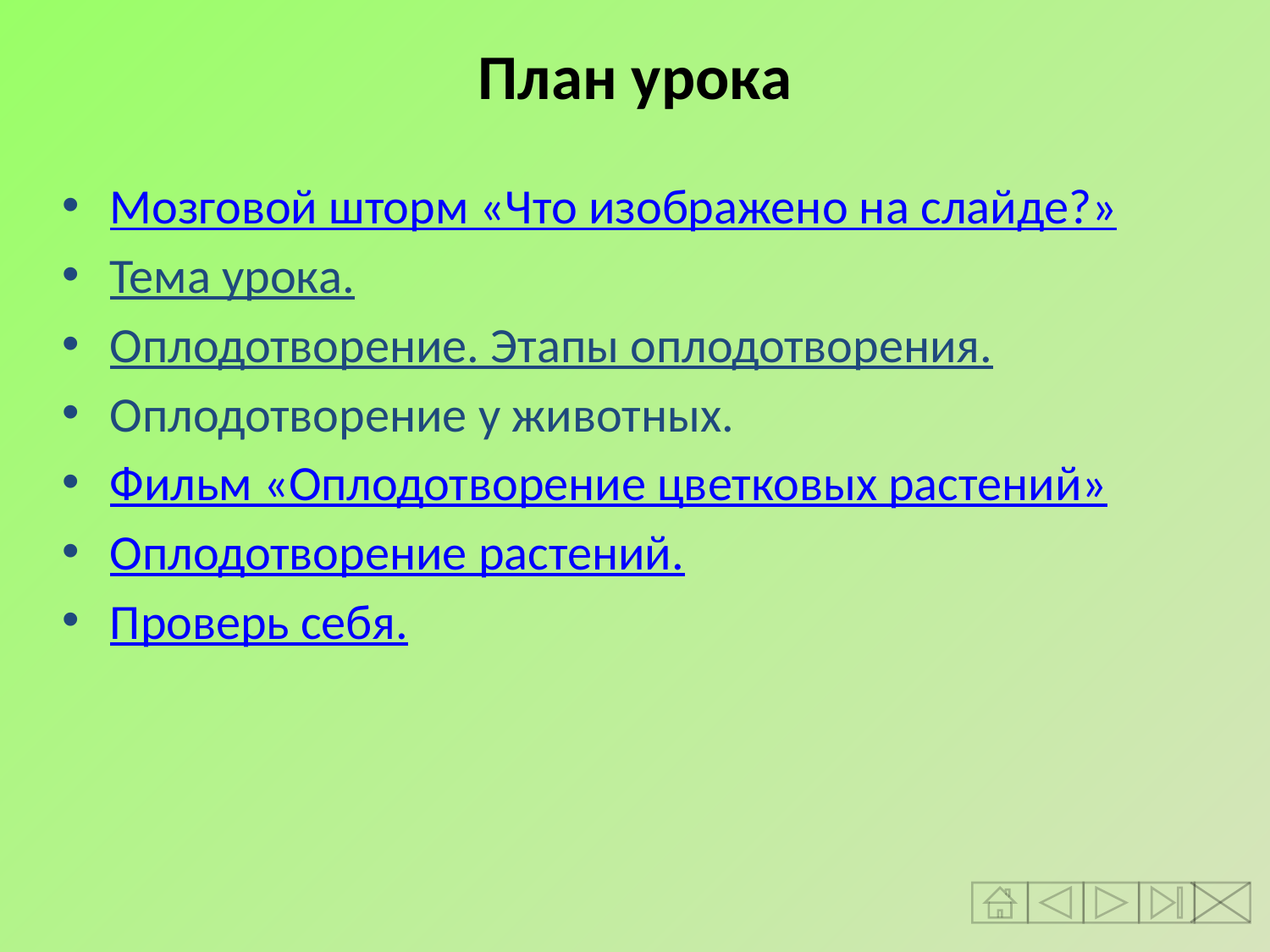

# План урока
Мозговой шторм «Что изображено на слайде?»
Тема урока.
Оплодотворение. Этапы оплодотворения.
Оплодотворение у животных.
Фильм «Оплодотворение цветковых растений»
Оплодотворение растений.
Проверь себя.